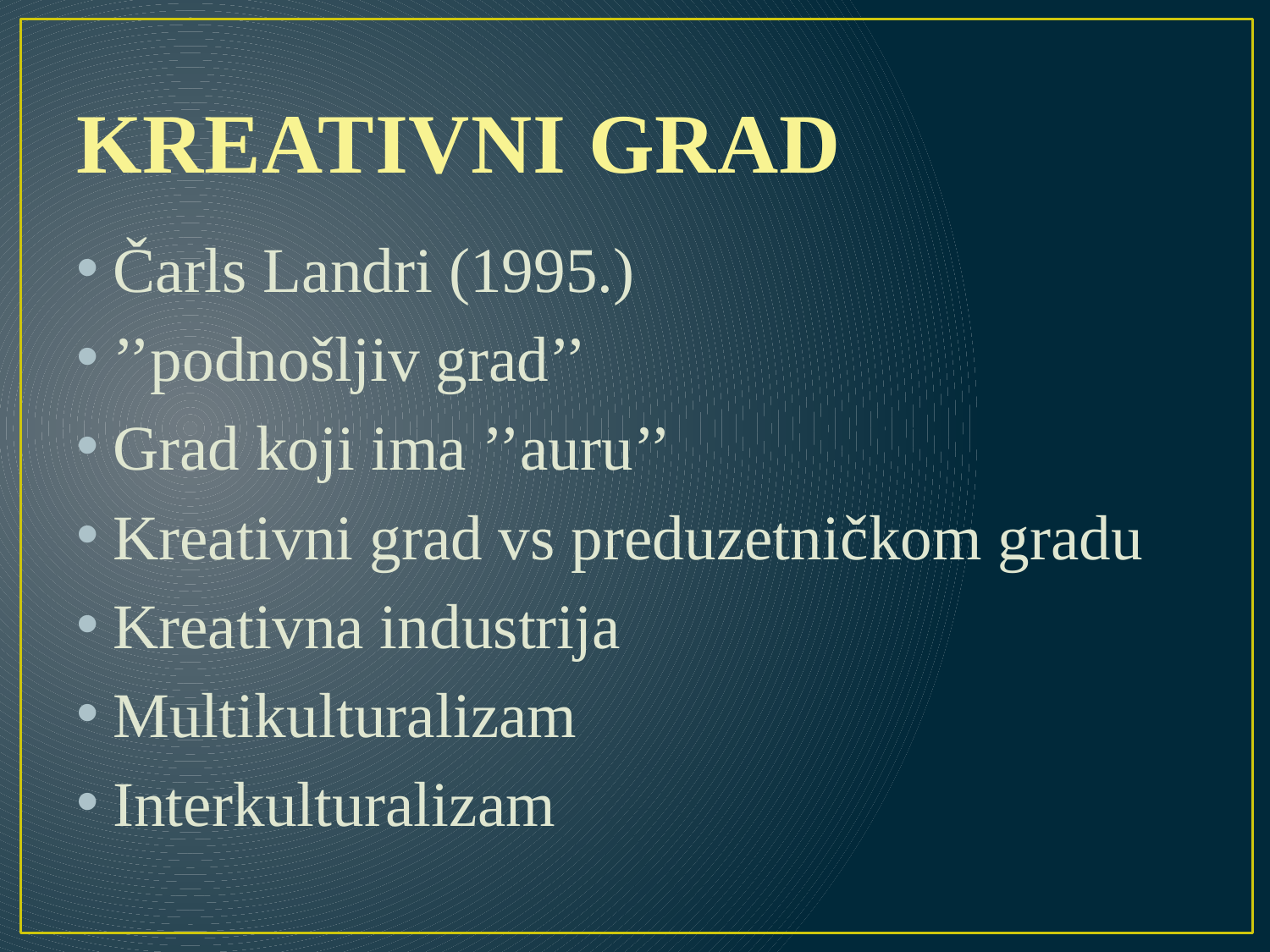

# KREATIVNI GRAD
Čarls Landri (1995.)
’’podnošlјiv grad’’
Grad koji ima ’’auru’’
Kreativni grad vs preduzetničkom gradu
Kreativna industrija
Multikulturalizam
Interkulturalizam